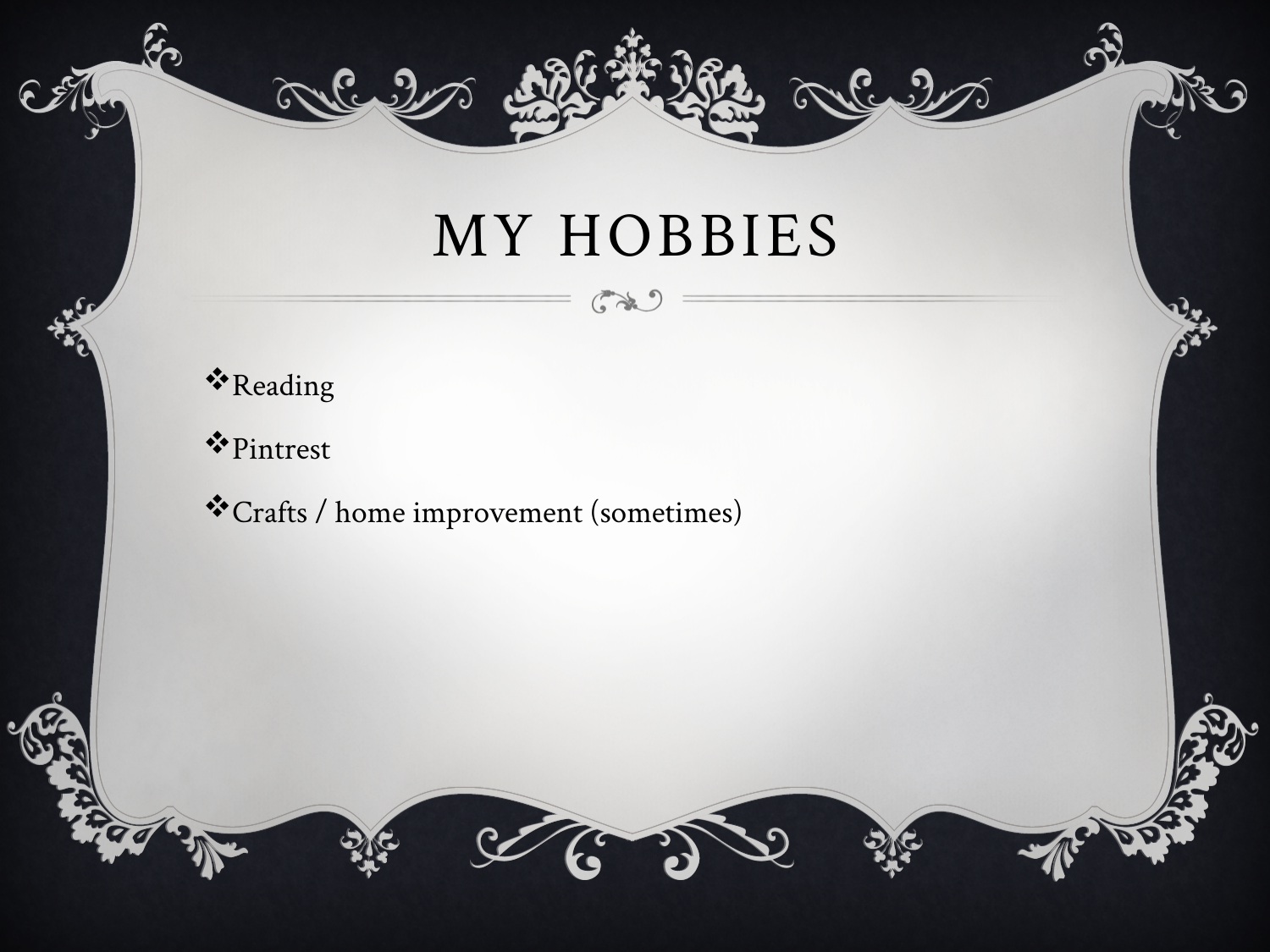

# My hobbies
Reading
Pintrest
Crafts / home improvement (sometimes)